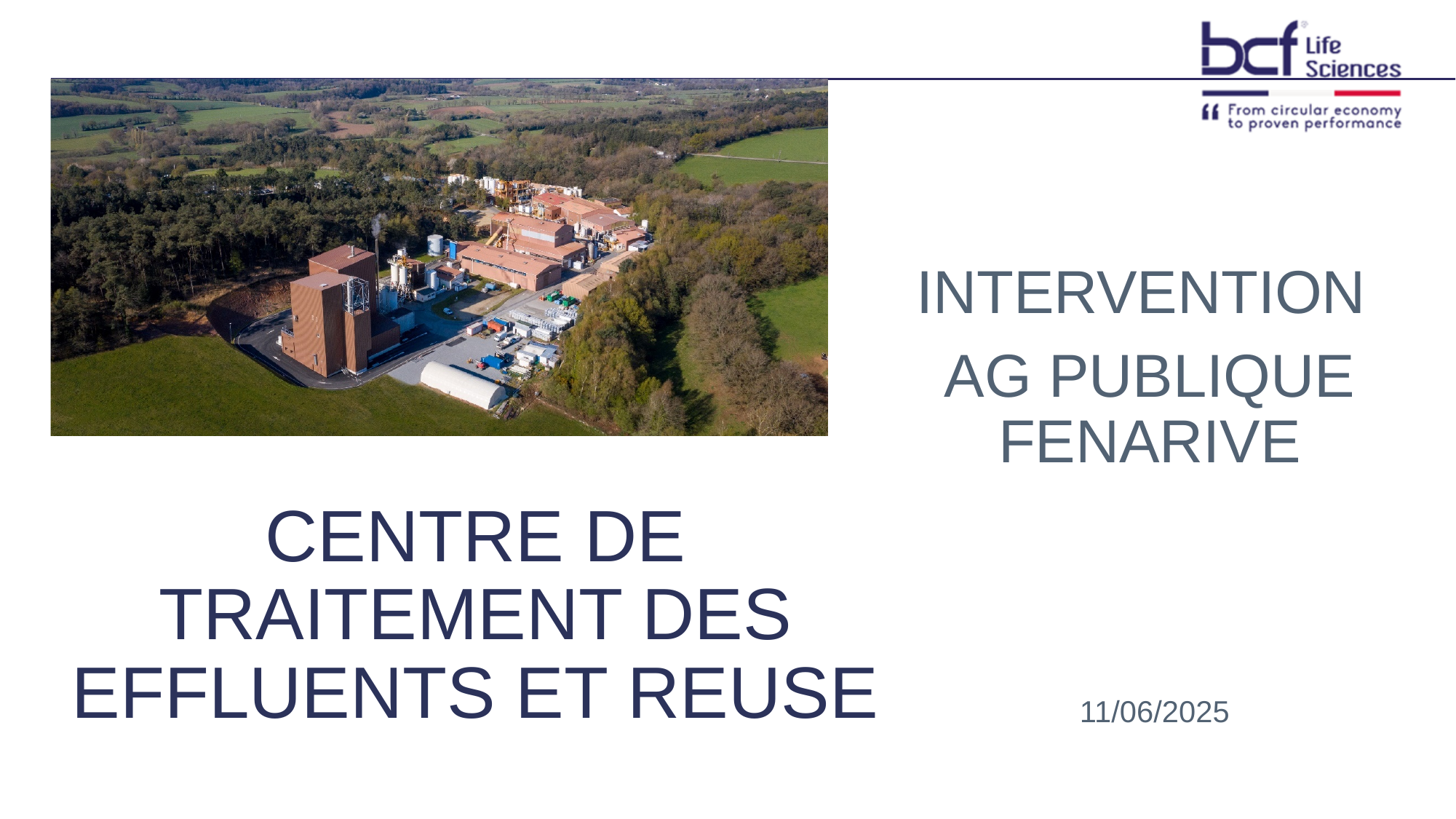

INTERVENTION
AG PUBLIQUE FENARIVE
# CENTRE DE TRAITEMENT DES EFFLUENTS ET REUSE
11/06/2025